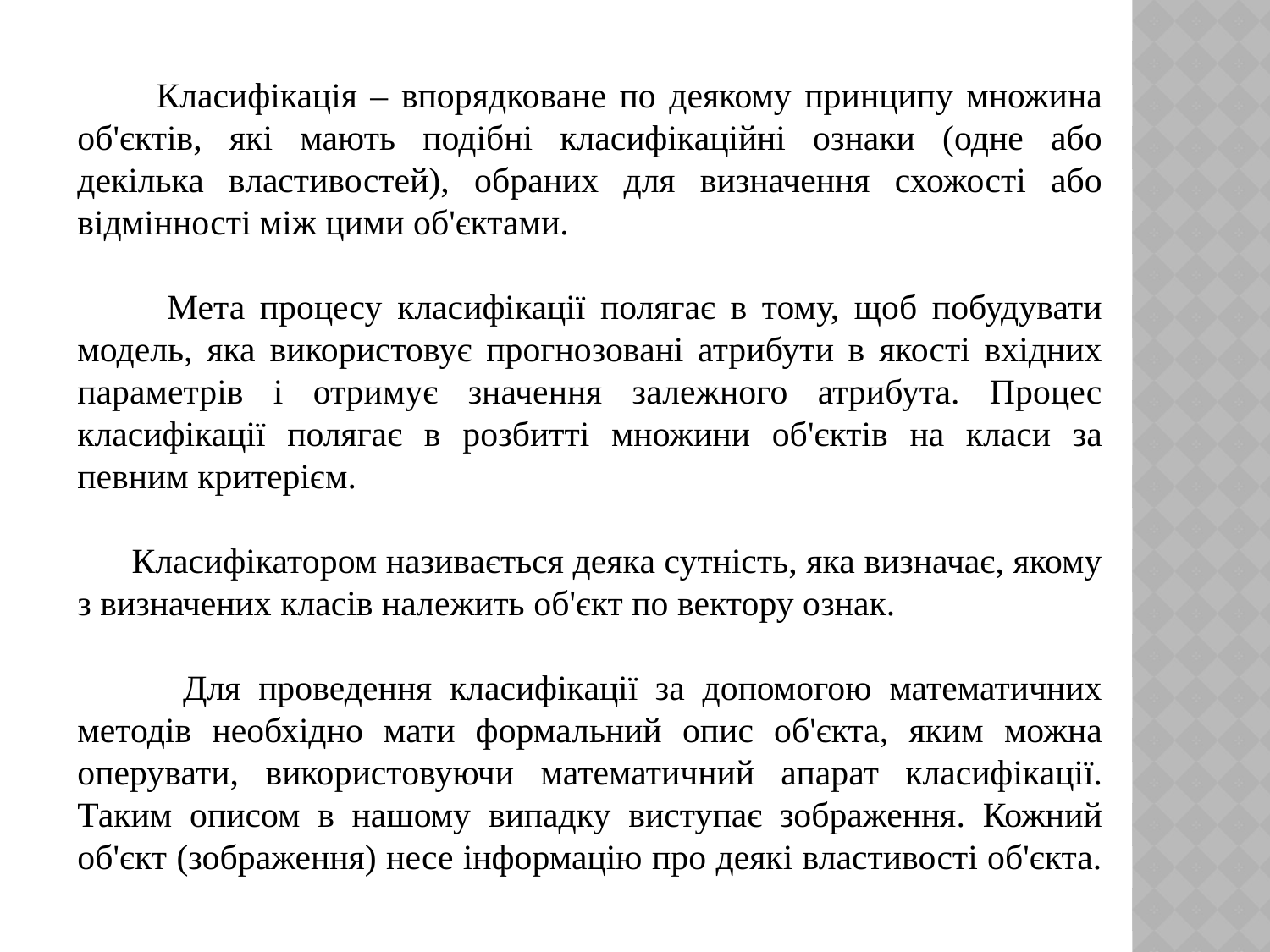

Класифікація – впорядковане по деякому принципу множина об'єктів, які мають подібні класифікаційні ознаки (одне або декілька властивостей), обраних для визначення схожості або відмінності між цими об'єктами.

      Мета процесу класифікації полягає в тому, щоб побудувати модель, яка використовує прогнозовані атрибути в якості вхідних параметрів і отримує значення залежного атрибута. Процес класифікації полягає в розбитті множини об'єктів на класи за певним критерієм.

      Класифікатором називається деяка сутність, яка визначає, якому з визначених класів належить об'єкт по вектору ознак.

      Для проведення класифікації за допомогою математичних методів необхідно мати формальний опис об'єкта, яким можна оперувати, використовуючи математичний апарат класифікації. Таким описом в нашому випадку виступає зображення. Кожний об'єкт (зображення) несе інформацію про деякі властивості об'єкта.